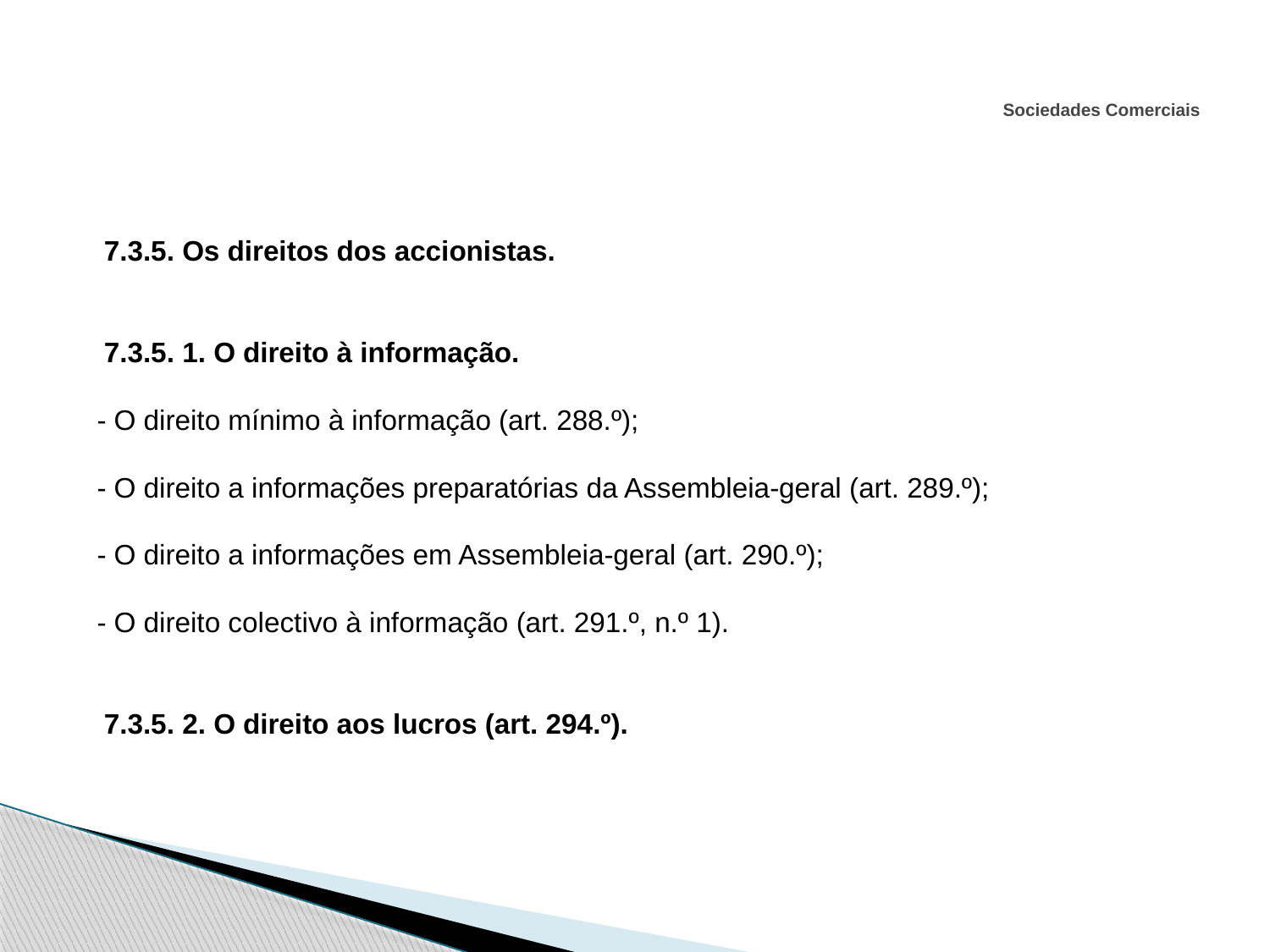

# Sociedades Comerciais
 7.3.5. Os direitos dos accionistas.

 7.3.5. 1. O direito à informação.

- O direito mínimo à informação (art. 288.º);

- O direito a informações preparatórias da Assembleia-geral (art. 289.º);

- O direito a informações em Assembleia-geral (art. 290.º);

- O direito colectivo à informação (art. 291.º, n.º 1).

 7.3.5. 2. O direito aos lucros (art. 294.º).